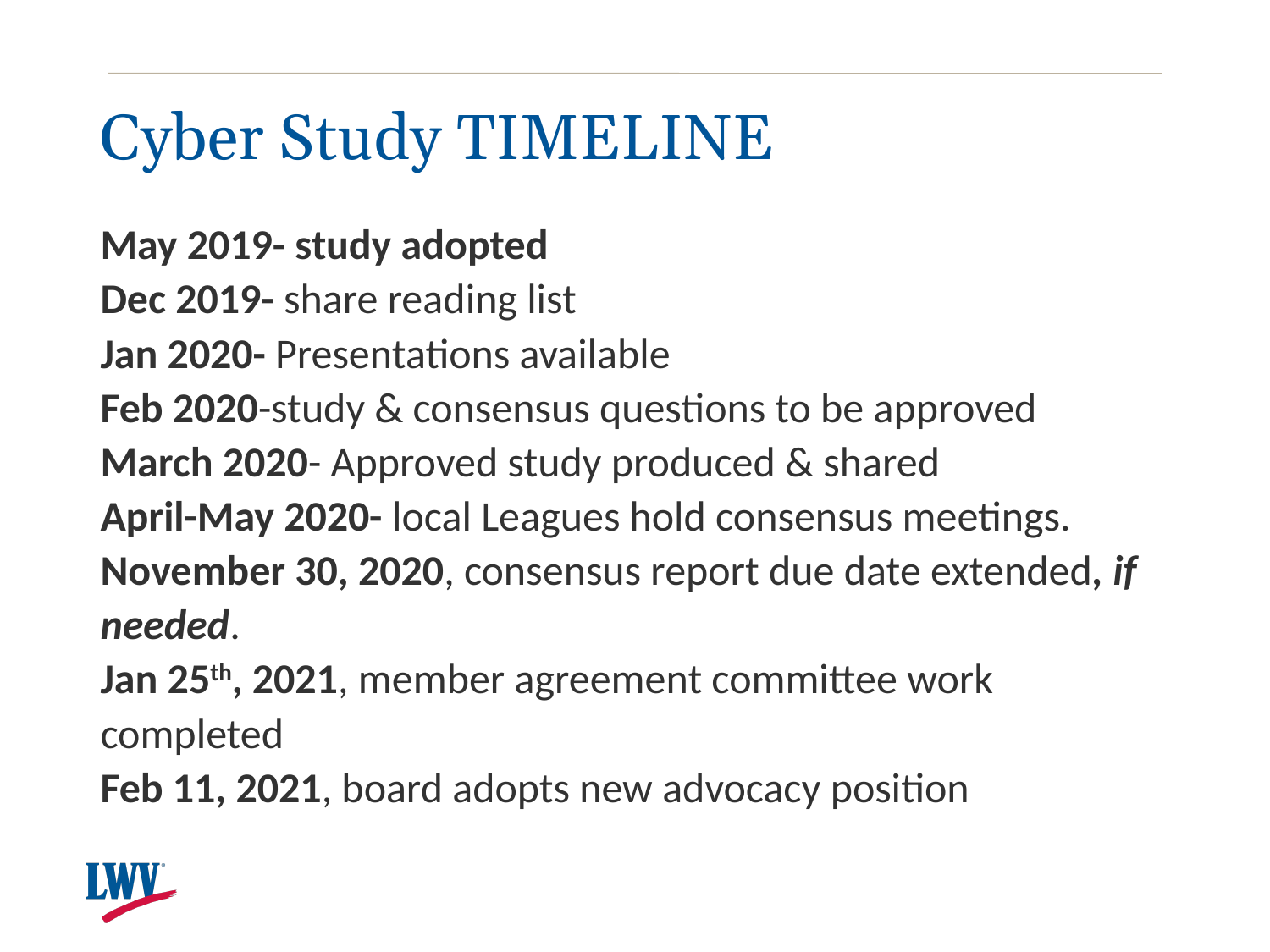

# Cyber Study TIMELINE
May 2019- study adopted
Dec 2019- share reading list
Jan 2020- Presentations available
Feb 2020-study & consensus questions to be approved
March 2020- Approved study produced & shared
April-May 2020- local Leagues hold consensus meetings.
November 30, 2020, consensus report due date extended, if needed.
Jan 25th, 2021, member agreement committee work completed
Feb 11, 2021, board adopts new advocacy position